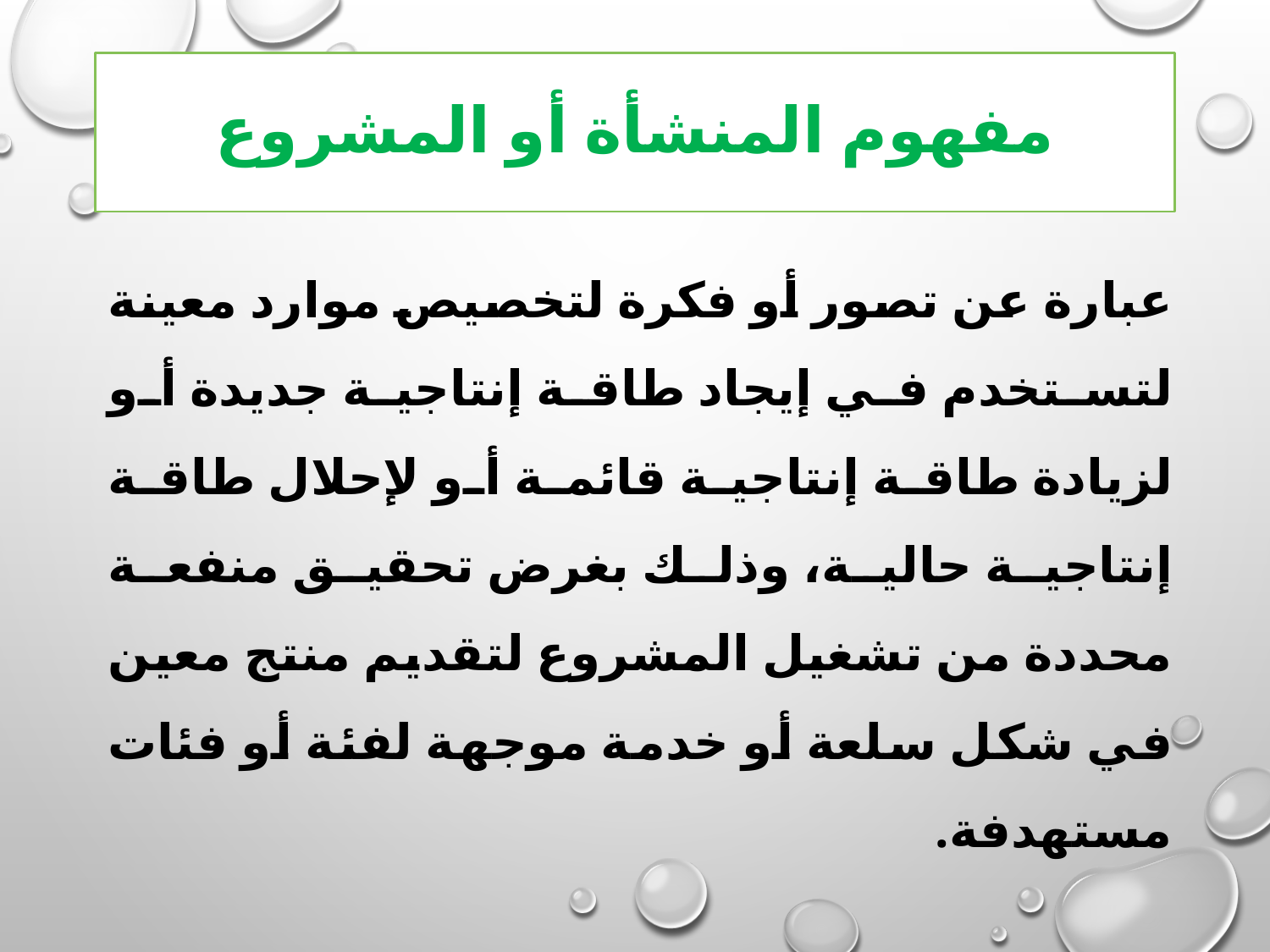

# مفهوم المنشأة أو المشروع
عبارة عن تصور أو فكرة لتخصيص موارد معينة لتستخدم في إيجاد طاقة إنتاجية جديدة أو لزيادة طاقة إنتاجية قائمة أو لإحلال طاقة إنتاجية حالية، وذلك بغرض تحقيق منفعة محددة من تشغيل المشروع لتقديم منتج معين في شكل سلعة أو خدمة موجهة لفئة أو فئات مستهدفة.